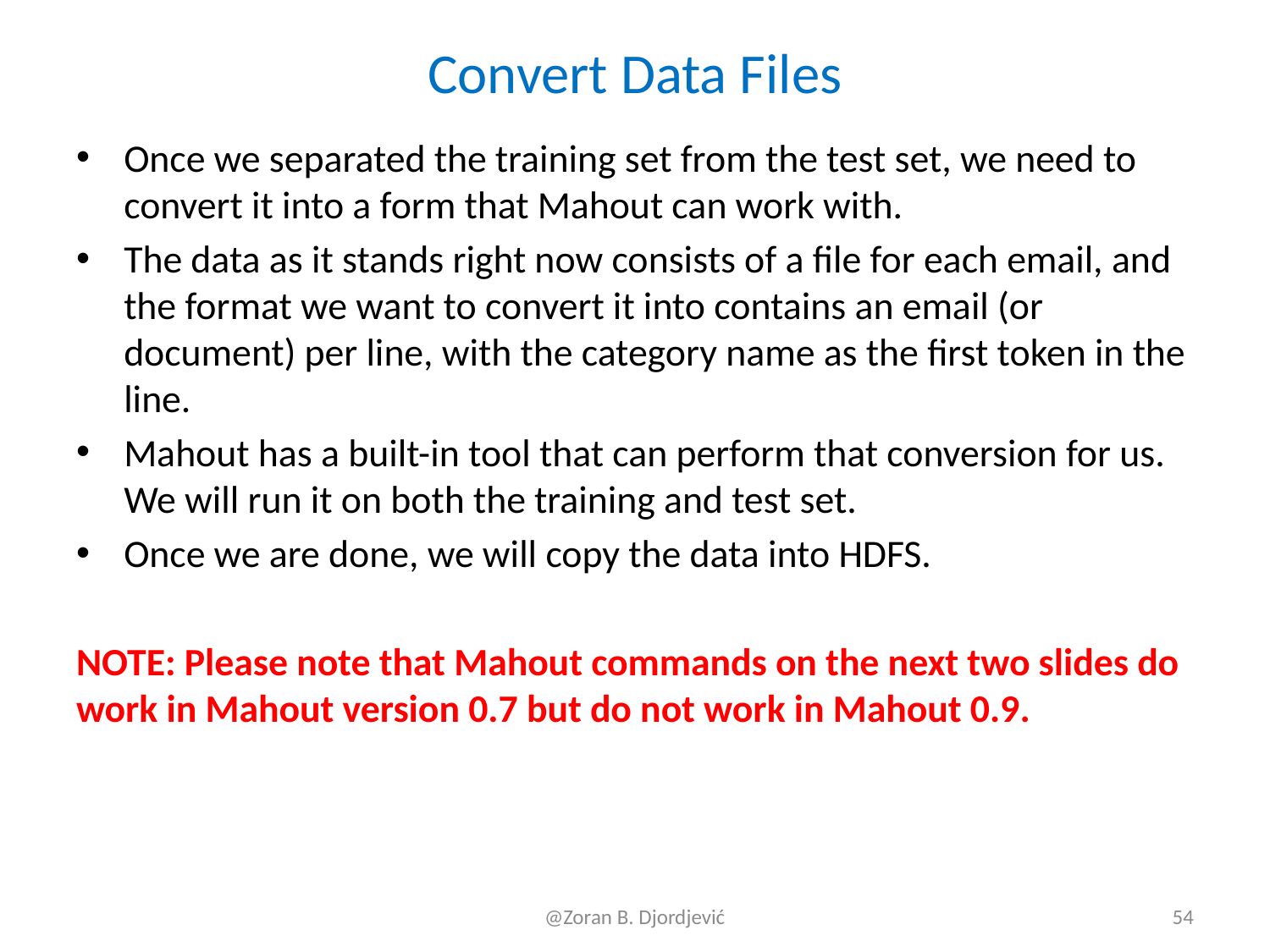

# Convert Data Files
Once we separated the training set from the test set, we need to convert it into a form that Mahout can work with.
The data as it stands right now consists of a file for each email, and the format we want to convert it into contains an email (or document) per line, with the category name as the first token in the line.
Mahout has a built-in tool that can perform that conversion for us. We will run it on both the training and test set.
Once we are done, we will copy the data into HDFS.

NOTE: Please note that Mahout commands on the next two slides do work in Mahout version 0.7 but do not work in Mahout 0.9.
@Zoran B. Djordjević
54